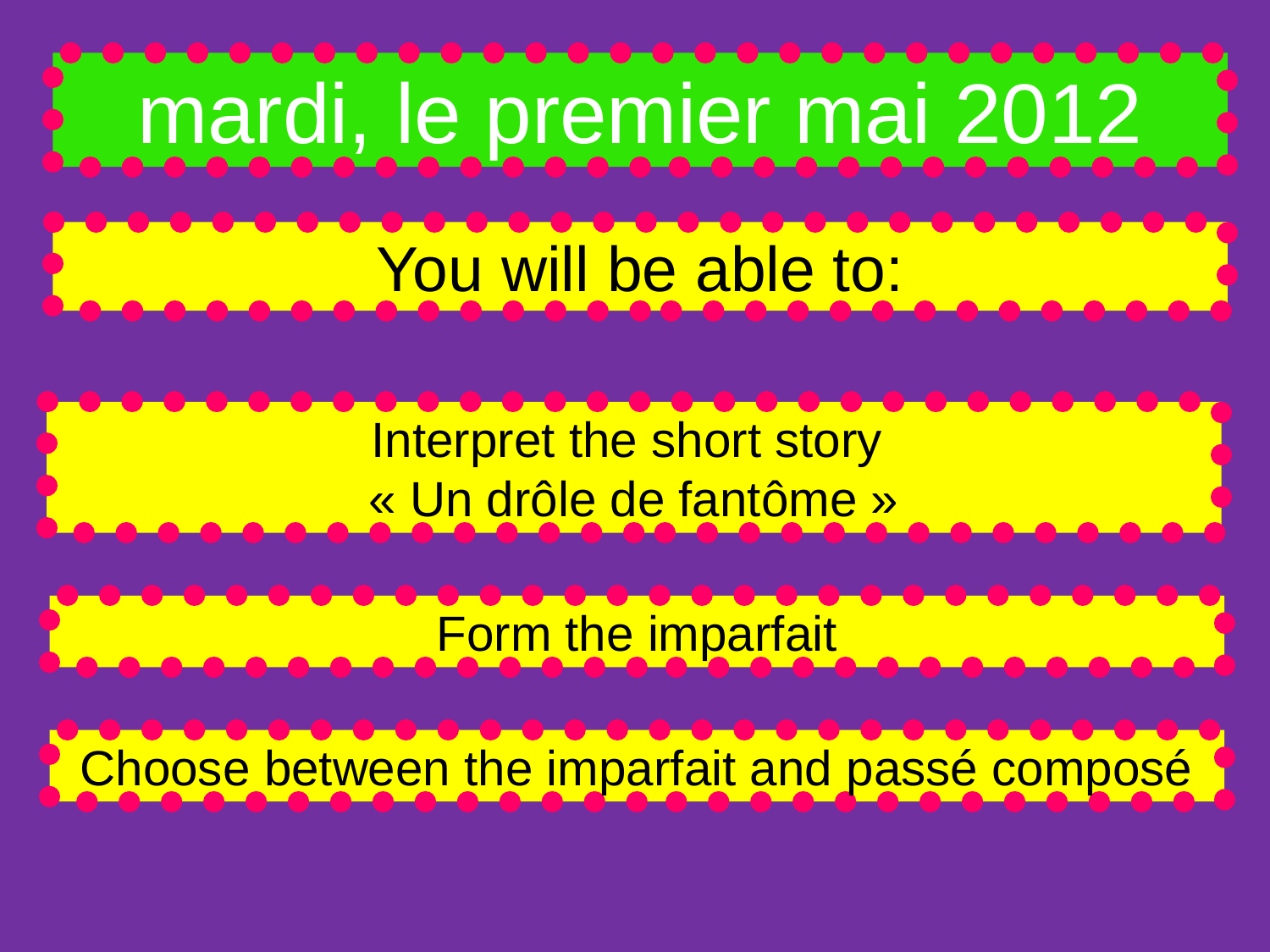

mardi, le premier mai 2012
You will be able to:
Interpret the short story
« Un drôle de fantôme »
Form the imparfait
Choose between the imparfait and passé composé